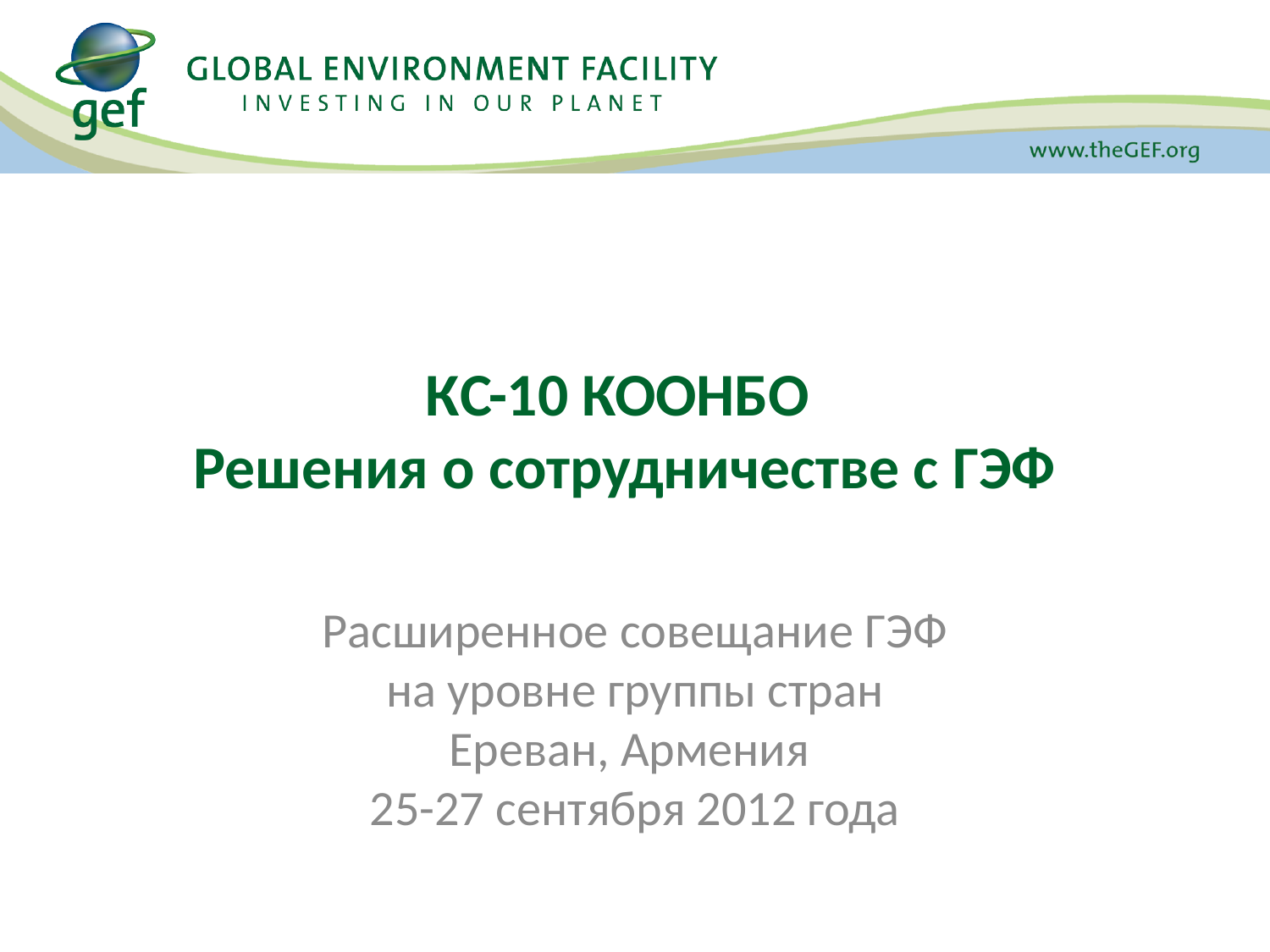

# КC-10 КООНБО Решения о сотрудничестве с ГЭФ
Расширенное совещание ГЭФ
на уровне группы стран
Ереван, Армения
25-27 сентября 2012 года